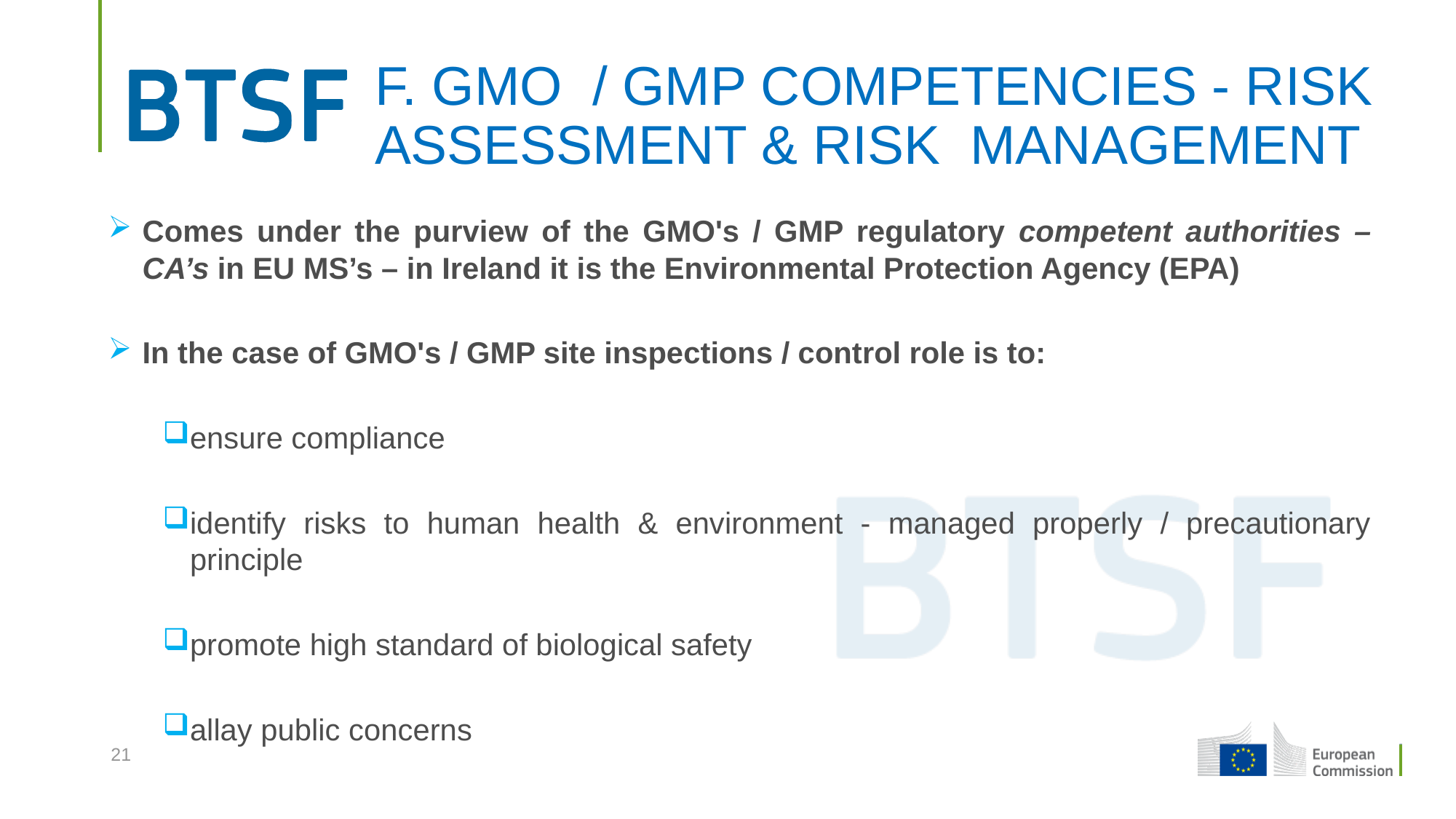

# F. GMO  / GMP COMPETENCIES - RISK ASSESSMENT & RISK  MANAGEMENT

Comes under the purview of the GMO's / GMP regulatory competent authorities – CA’s in EU MS’s – in Ireland it is the Environmental Protection Agency (EPA)

In the case of GMO's / GMP site inspections / control role is to:

ensure compliance

identify risks to human health & environment - managed properly / precautionary principle

promote high standard of biological safety

allay public concerns

21